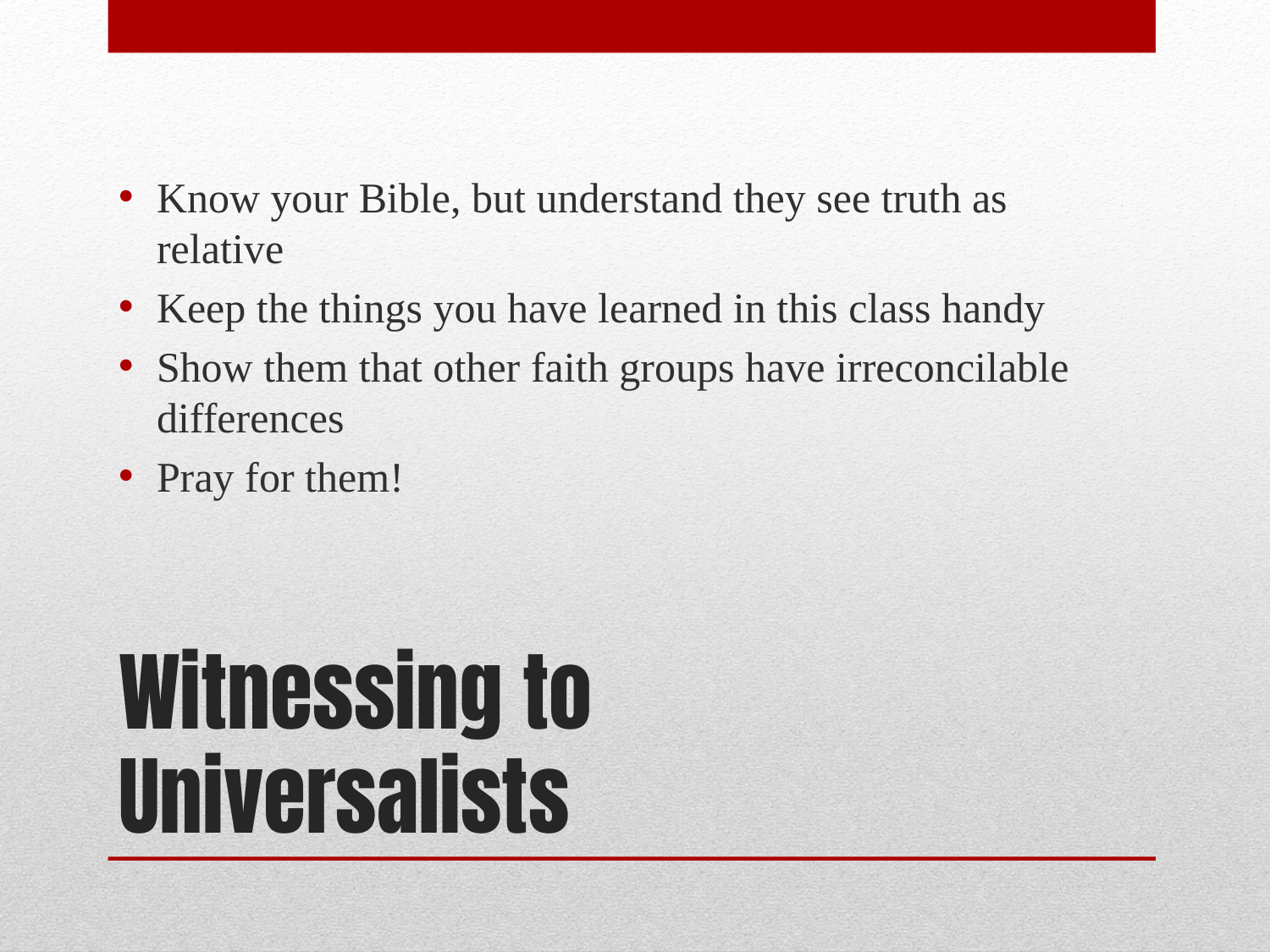

Know your Bible, but understand they see truth as relative
Keep the things you have learned in this class handy
Show them that other faith groups have irreconcilable differences
Pray for them!

# Witnessing to Universalists